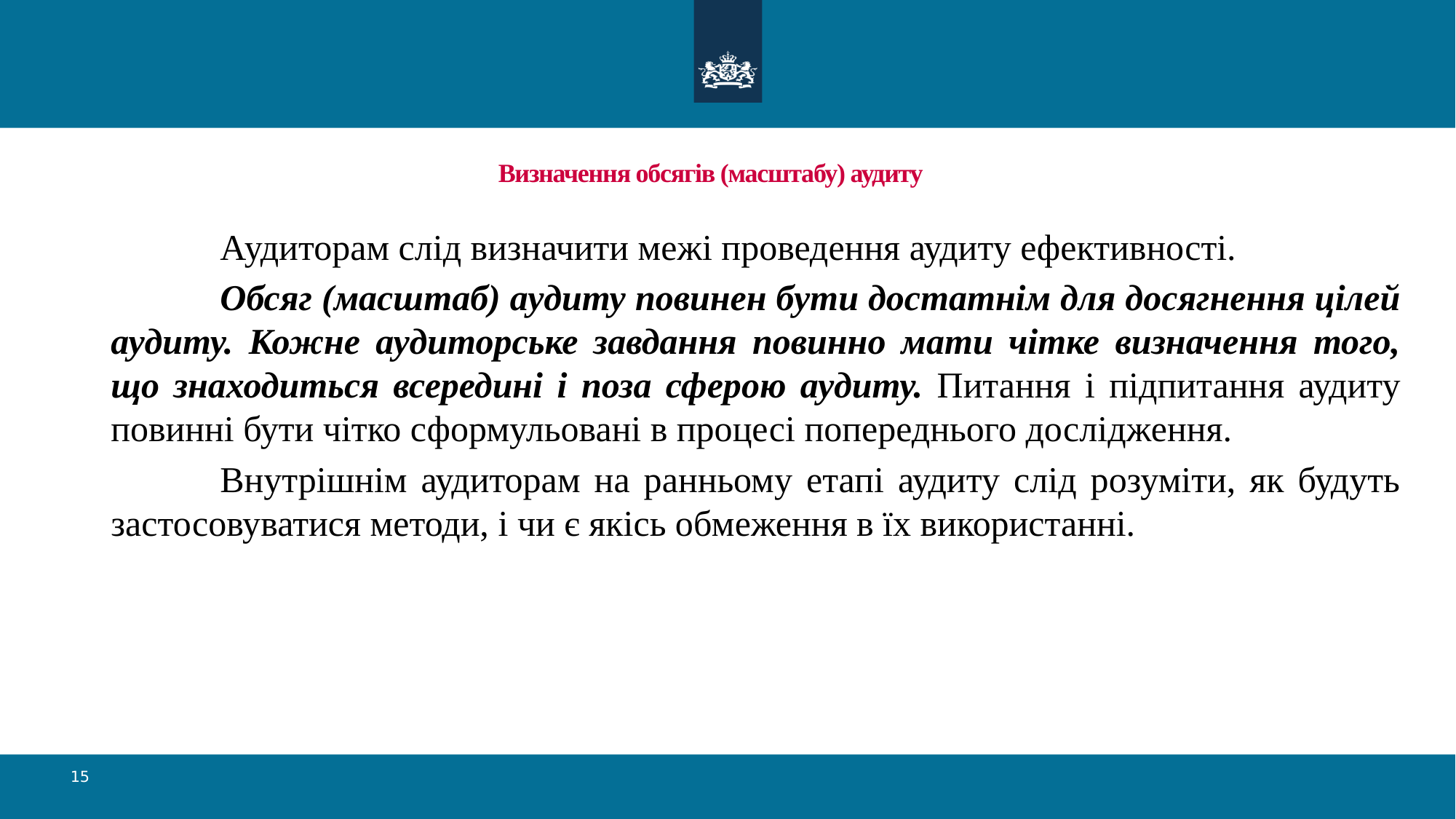

# Визначення обсягів (масштабу) аудиту
	Аудиторам слід визначити межі проведення аудиту ефективності.
	Обсяг (масштаб) аудиту повинен бути достатнім для досягнення цілей аудиту. Кожне аудиторське завдання повинно мати чітке визначення того, що знаходиться всередині і поза сферою аудиту. Питання і підпитання аудиту повинні бути чітко сформульовані в процесі попереднього дослідження.
	Внутрішнім аудиторам на ранньому етапі аудиту слід розуміти, як будуть застосовуватися методи, і чи є якісь обмеження в їх використанні.
15